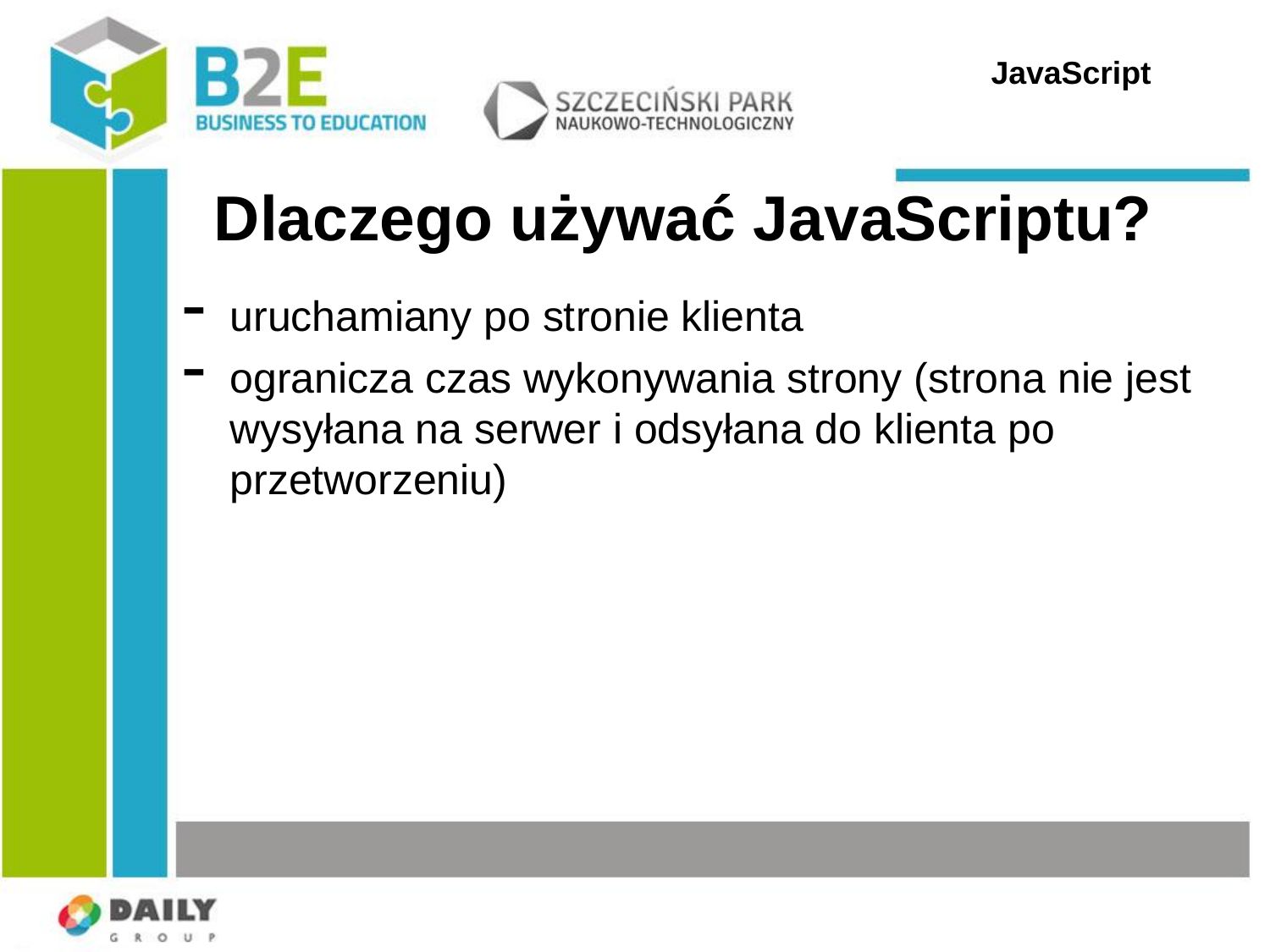

JavaScript
Dlaczego używać JavaScriptu?
uruchamiany po stronie klienta
ogranicza czas wykonywania strony (strona nie jest wysyłana na serwer i odsyłana do klienta po przetworzeniu)